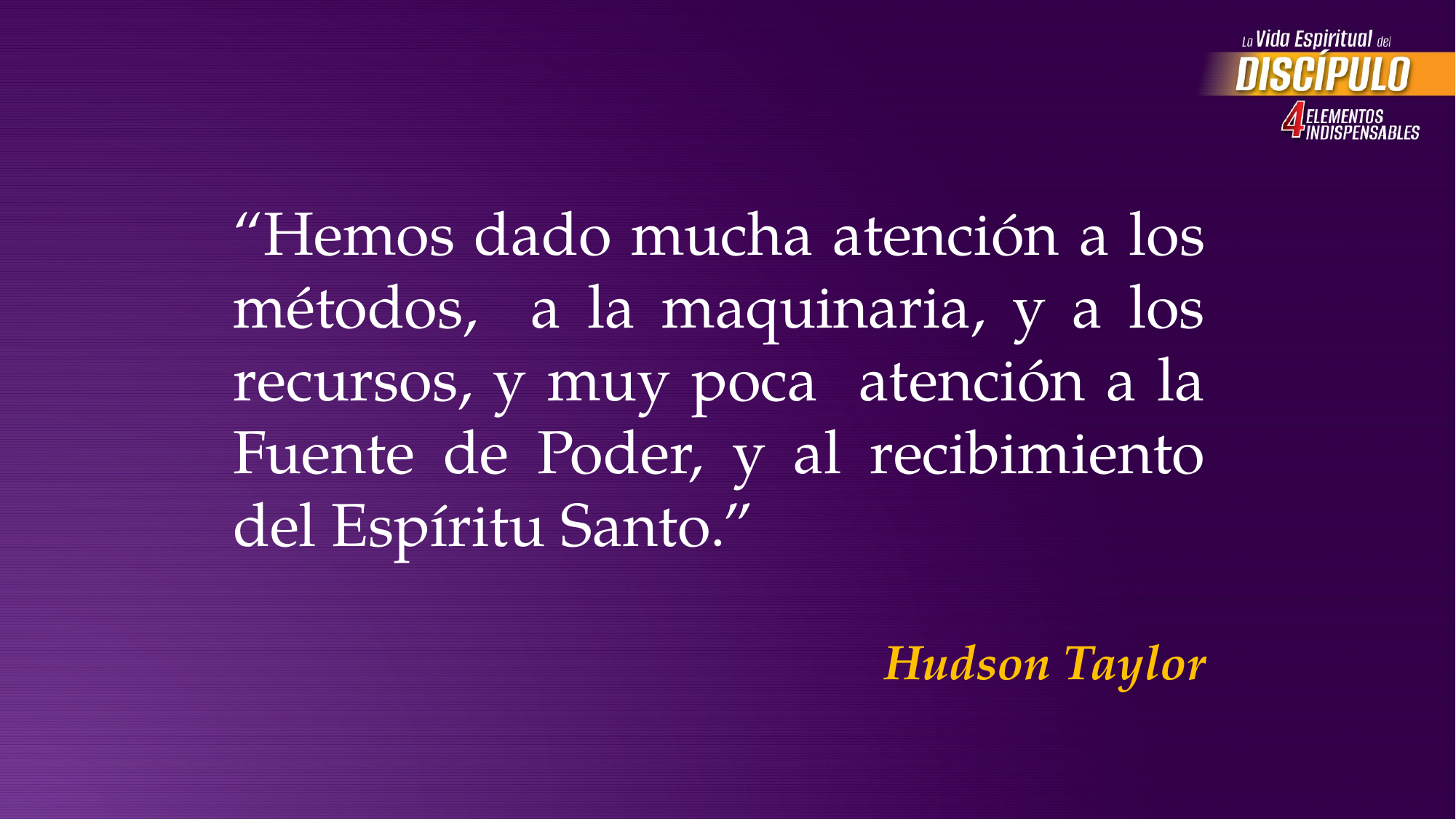

“Hemos dado mucha atención a los métodos,  a la maquinaria, y a los recursos, y muy poca  atención a la Fuente de Poder, y al recibimiento del Espíritu Santo.”

Hudson Taylor